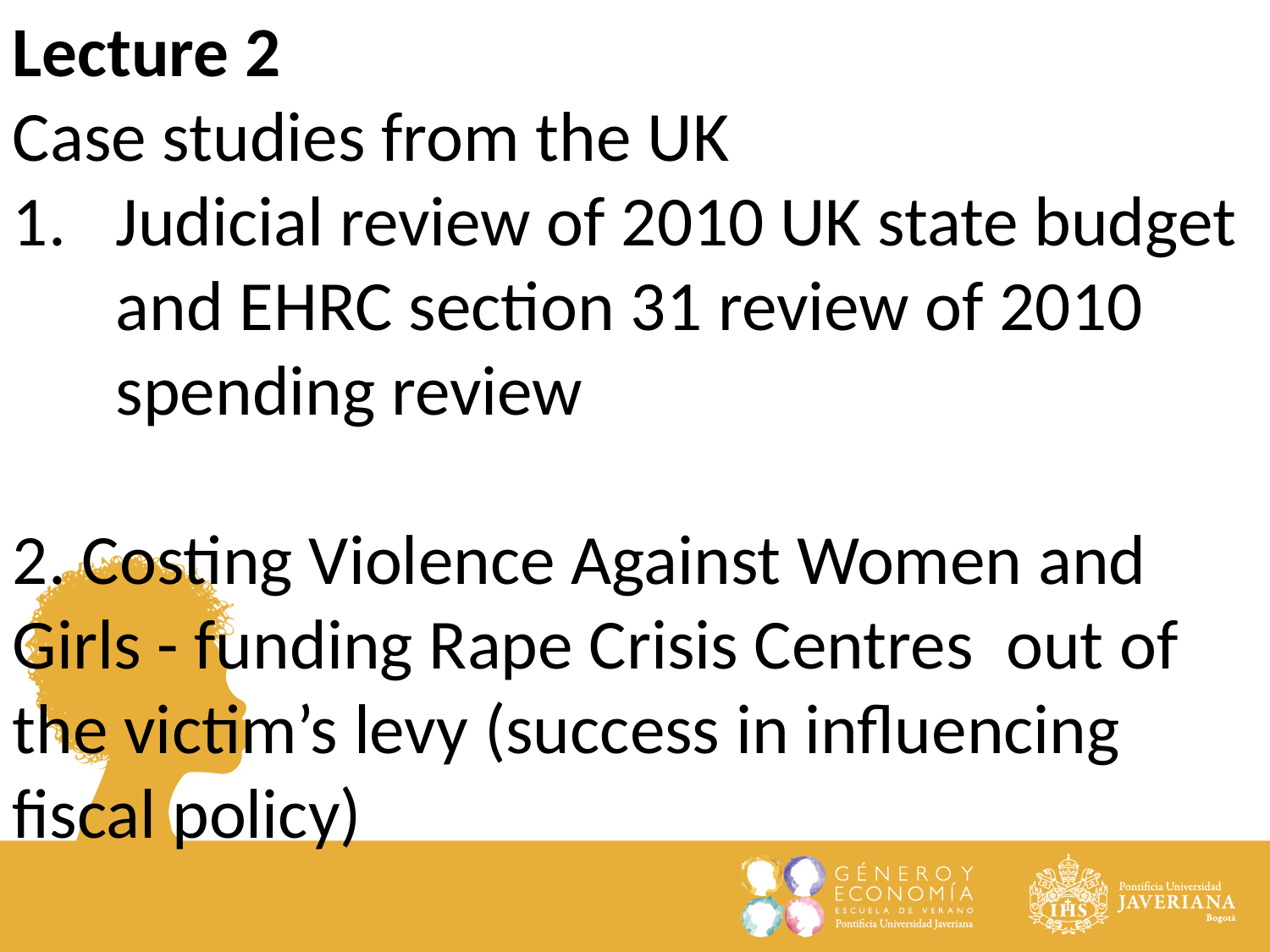

Lecture 2
Case studies from the UK
Judicial review of 2010 UK state budget and EHRC section 31 review of 2010 spending review

2. Costing Violence Against Women and Girls - funding Rape Crisis Centres  out of the victim’s levy (success in influencing fiscal policy)